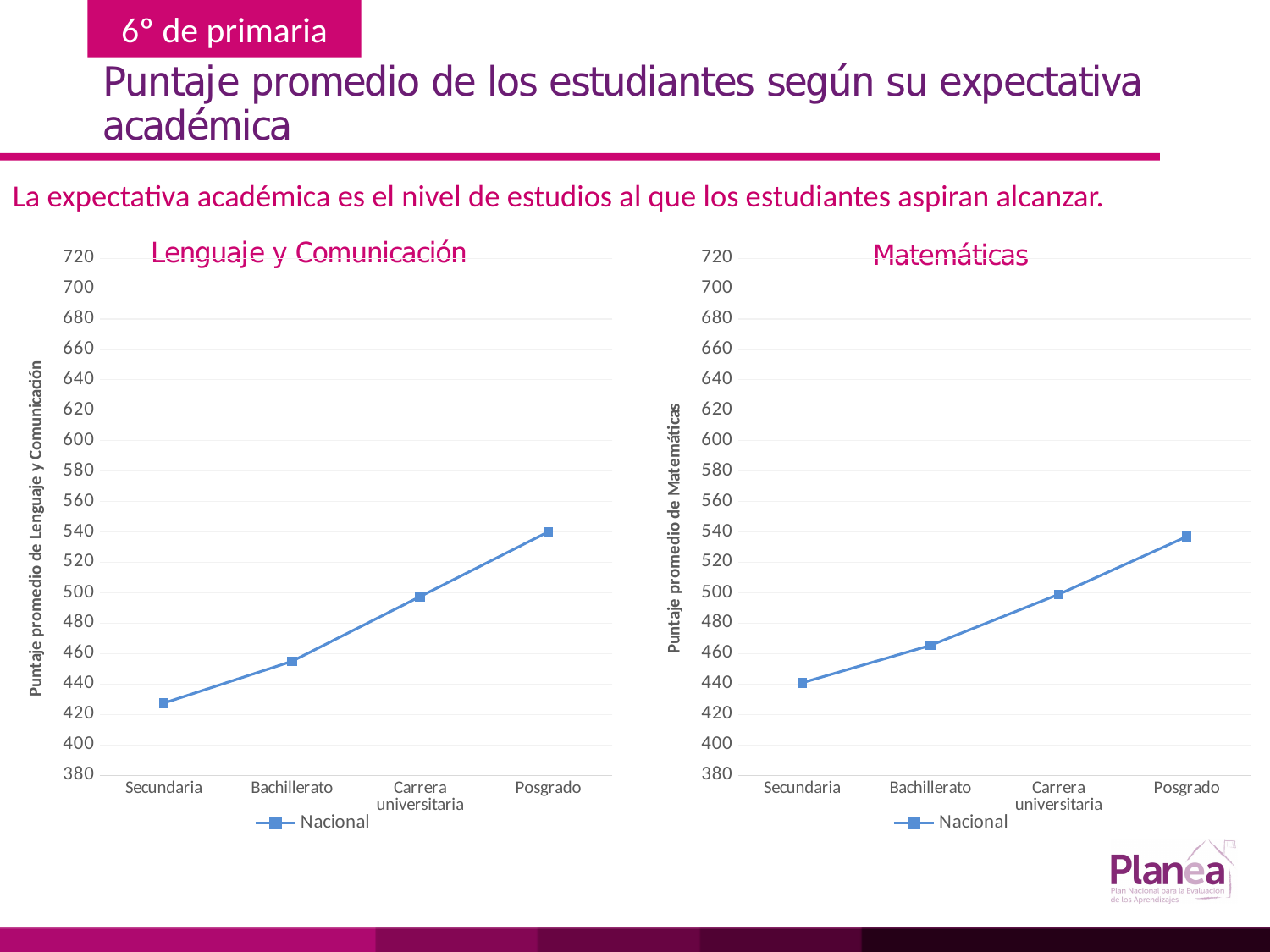

# Puntaje promedio de los estudiantes según su expectativa académica

La expectativa académica es el nivel de estudios al que los estudiantes aspiran alcanzar.
Lenguaje y Comunicación

### Chart

| Category |  |
|---|---|
| Secundaria | 427.4 |
| Bachillerato | 454.9 |
| Carrera universitaria | 497.5 |
| Posgrado | 540.1 |

### Chart

| Category |  |
|---|---|
| Secundaria | 440.8 |
| Bachillerato | 465.4 |
| Carrera universitaria | 498.9 |
| Posgrado | 537.0 |
Matemáticas